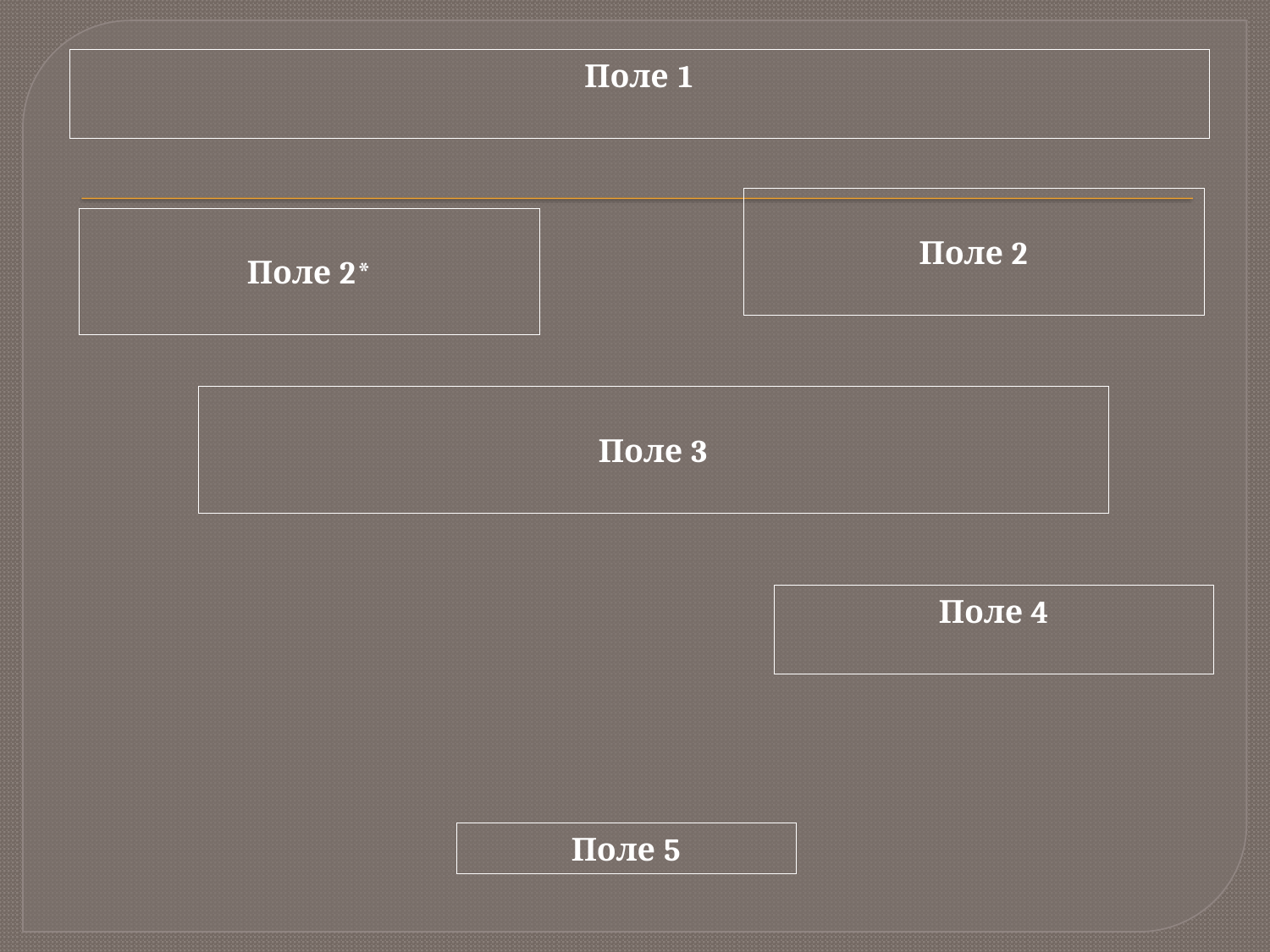

Поле 1

Поле 2

Поле 2*

Поле 3

Поле 4

Поле 5